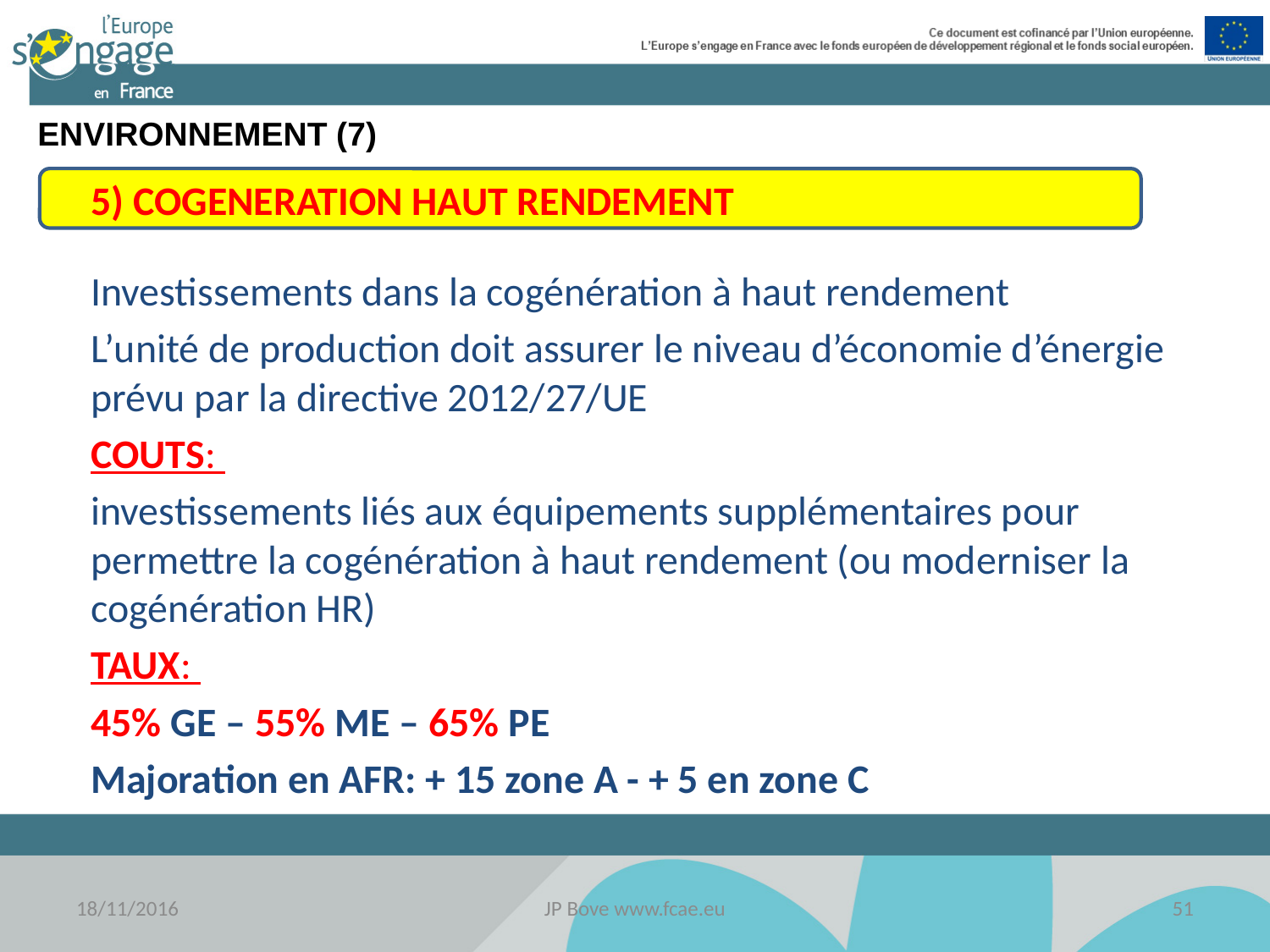

ENVIRONNEMENT (7)
5) COGENERATION HAUT RENDEMENT

Investissements dans la cogénération à haut rendement
L’unité de production doit assurer le niveau d’économie d’énergie prévu par la directive 2012/27/UE
COUTS:
investissements liés aux équipements supplémentaires pour permettre la cogénération à haut rendement (ou moderniser la cogénération HR)
TAUX:
45% GE – 55% ME – 65% PE
Majoration en AFR: + 15 zone A - + 5 en zone C

18/11/2016
JP Bove www.fcae.eu
51